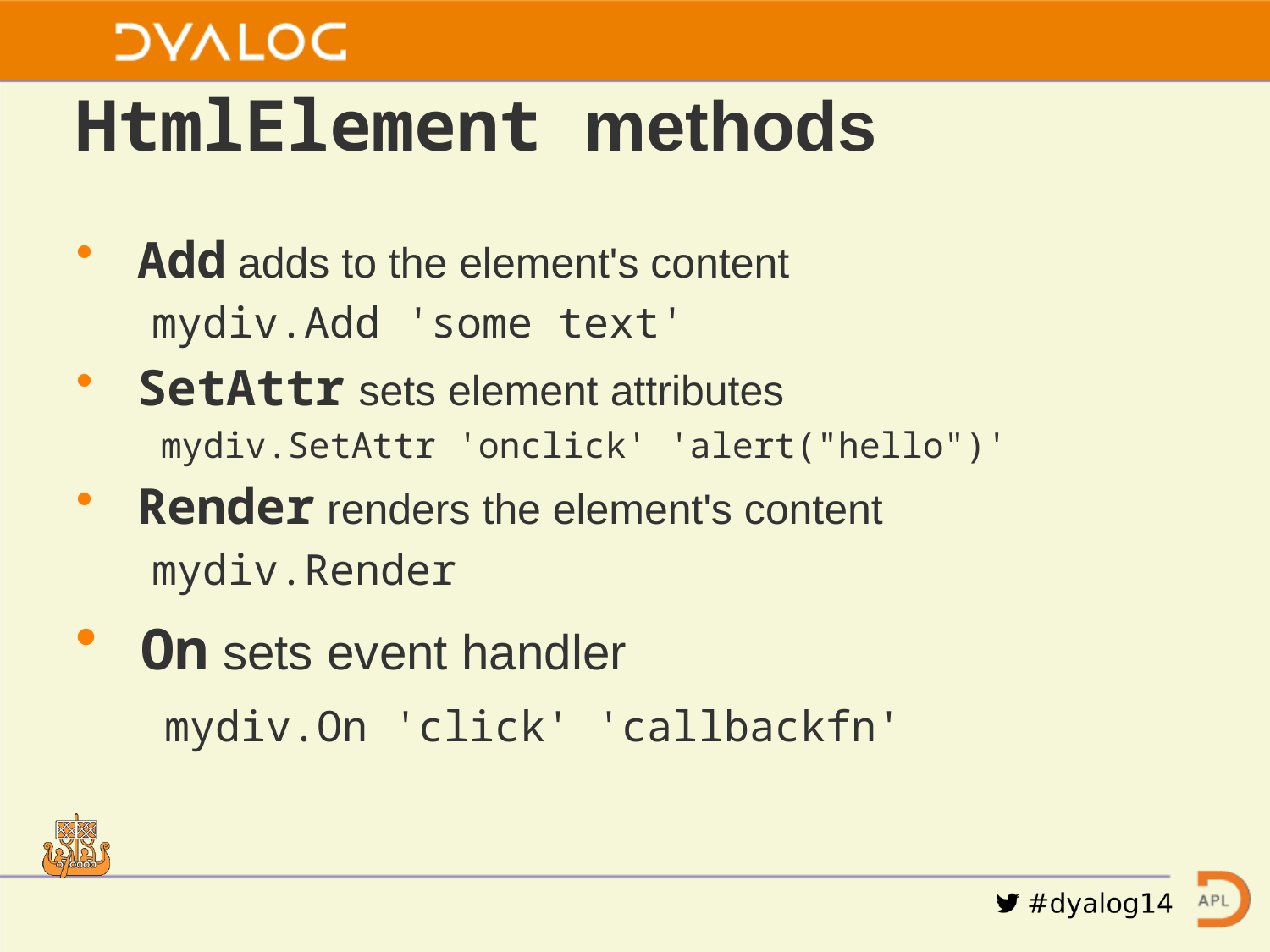

# HtmlElement methods
 Add adds to the element's content
   mydiv.Add 'some text'
 SetAttr sets element attributes
    mydiv.SetAttr 'onclick' 'alert("hello")'
 Render renders the element's content
   mydiv.Render
 On sets event handler
   mydiv.On 'click' 'callbackfn'